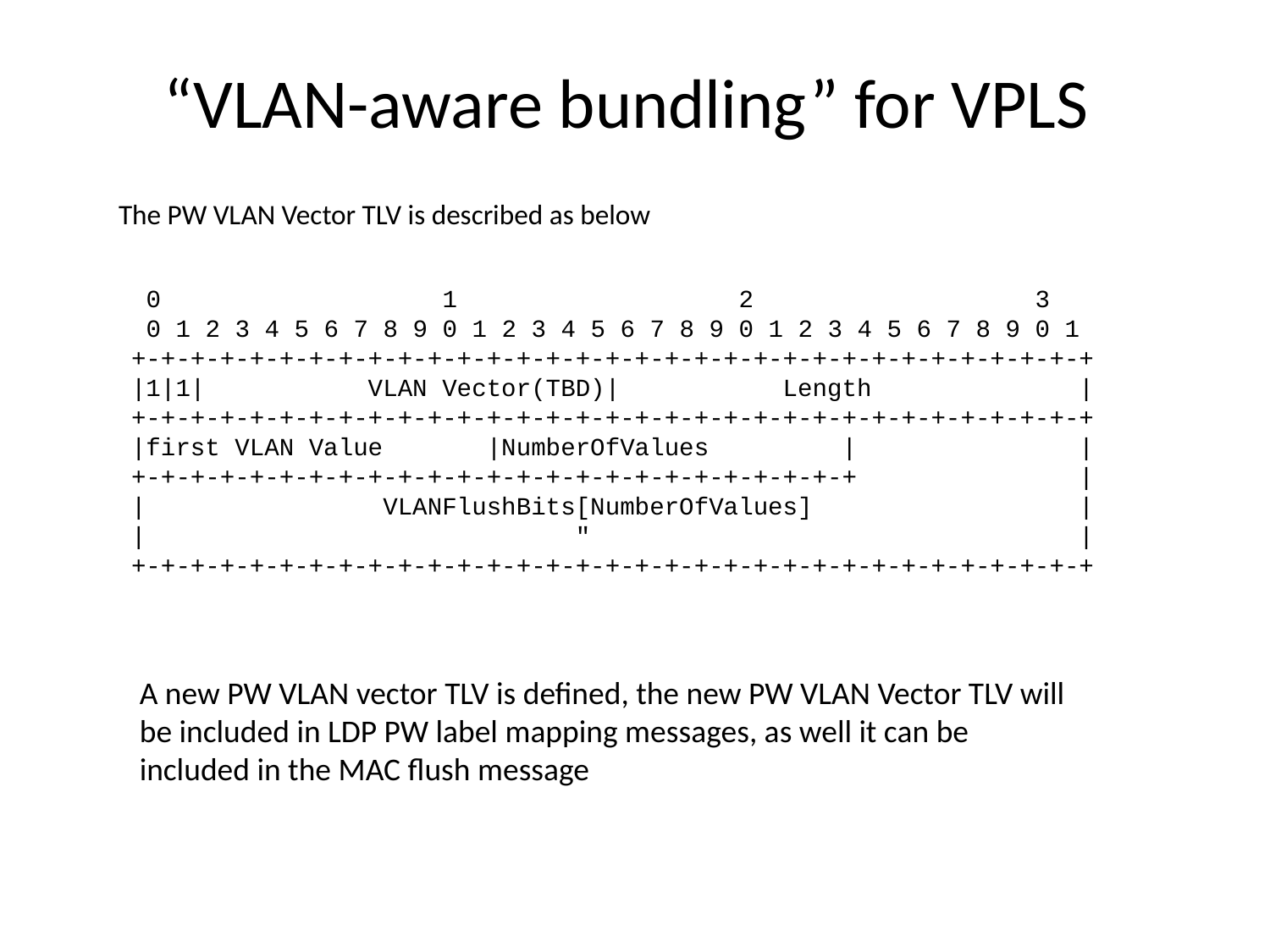

# “VLAN-aware bundling” for VPLS
The PW VLAN Vector TLV is described as below
    0                   1                   2                   3
    0 1 2 3 4 5 6 7 8 9 0 1 2 3 4 5 6 7 8 9 0 1 2 3 4 5 6 7 8 9 0 1
   +-+-+-+-+-+-+-+-+-+-+-+-+-+-+-+-+-+-+-+-+-+-+-+-+-+-+-+-+-+-+-+-+
   |1|1|           VLAN Vector(TBD)|           Length              |
   +-+-+-+-+-+-+-+-+-+-+-+-+-+-+-+-+-+-+-+-+-+-+-+-+-+-+-+-+-+-+-+-+
   |first VLAN Value       |NumberOfValues         |               |
   +-+-+-+-+-+-+-+-+-+-+-+-+-+-+-+-+-+-+-+-+-+-+-+-+               |
   |                VLANFlushBits[NumberOfValues]                  |
   |                             "                                 |
   +-+-+-+-+-+-+-+-+-+-+-+-+-+-+-+-+-+-+-+-+-+-+-+-+-+-+-+-+-+-+-+-+
A new PW VLAN vector TLV is defined, the new PW VLAN Vector TLV will
be included in LDP PW label mapping messages, as well it can be
included in the MAC flush message